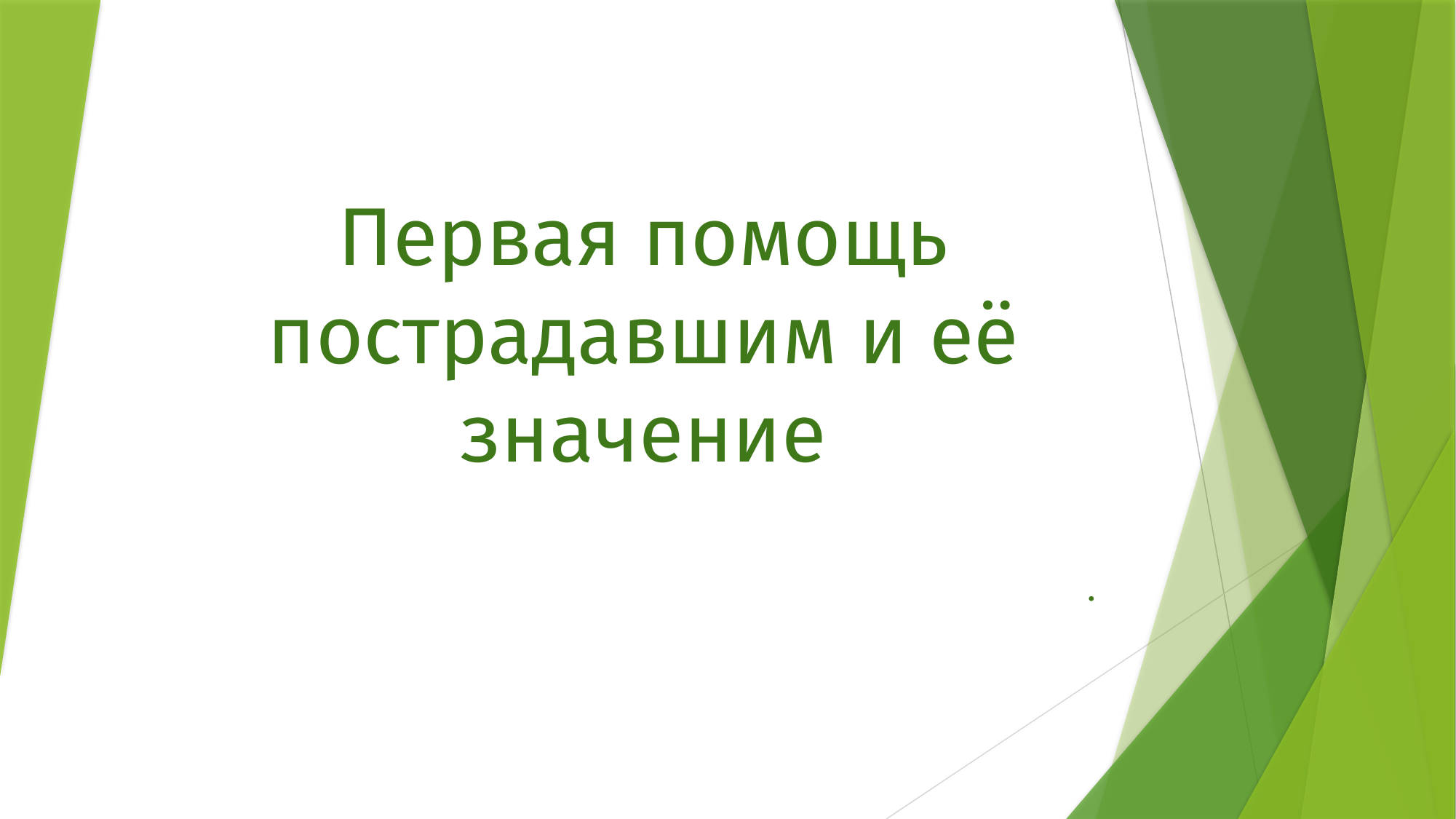

# Первая помощь пострадавшим и её значение

.